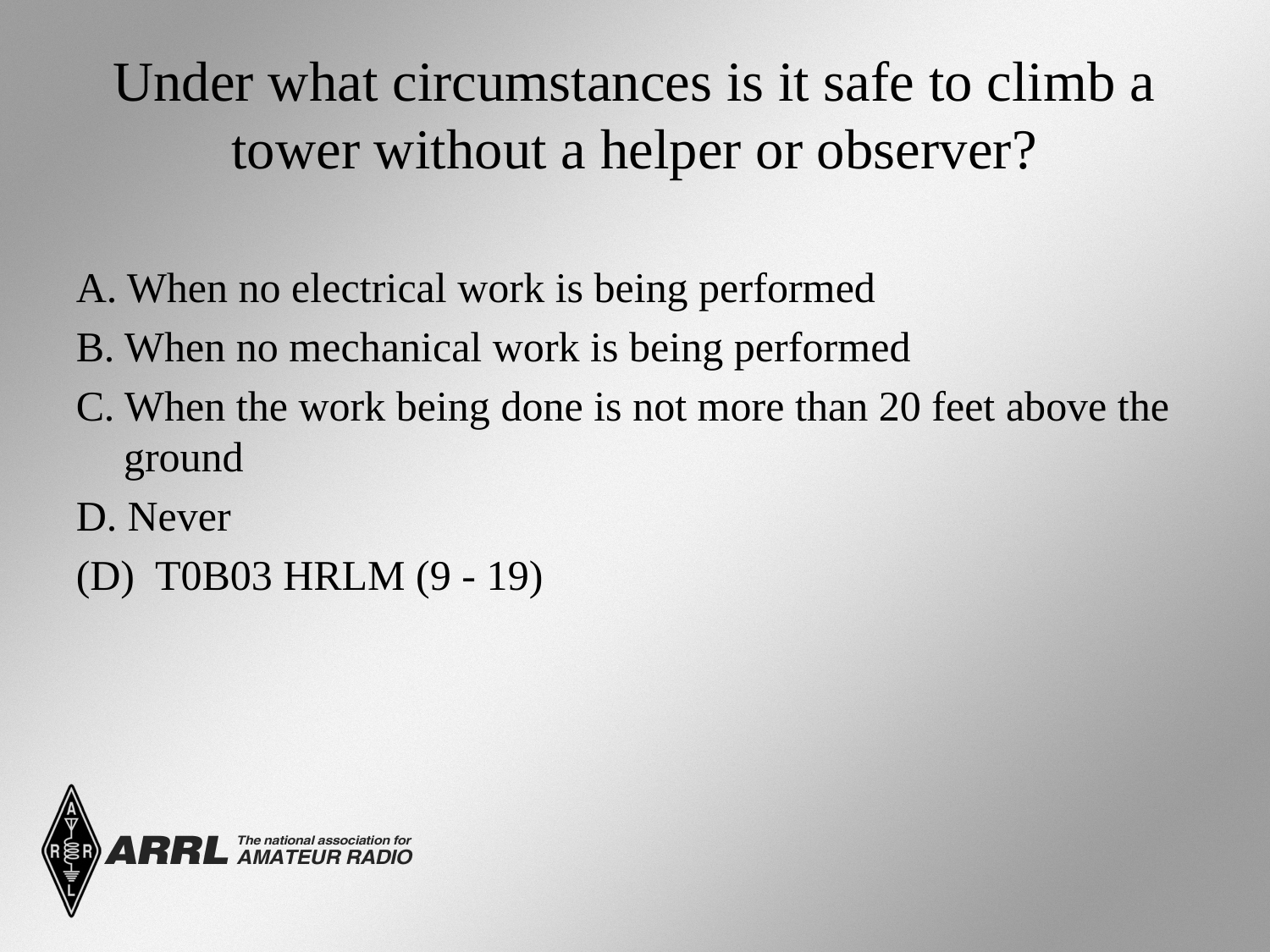

# Under what circumstances is it safe to climb a tower without a helper or observer?
A. When no electrical work is being performed
B. When no mechanical work is being performed
C. When the work being done is not more than 20 feet above the ground
D. Never
(D)  T0B03 HRLM (9 - 19)